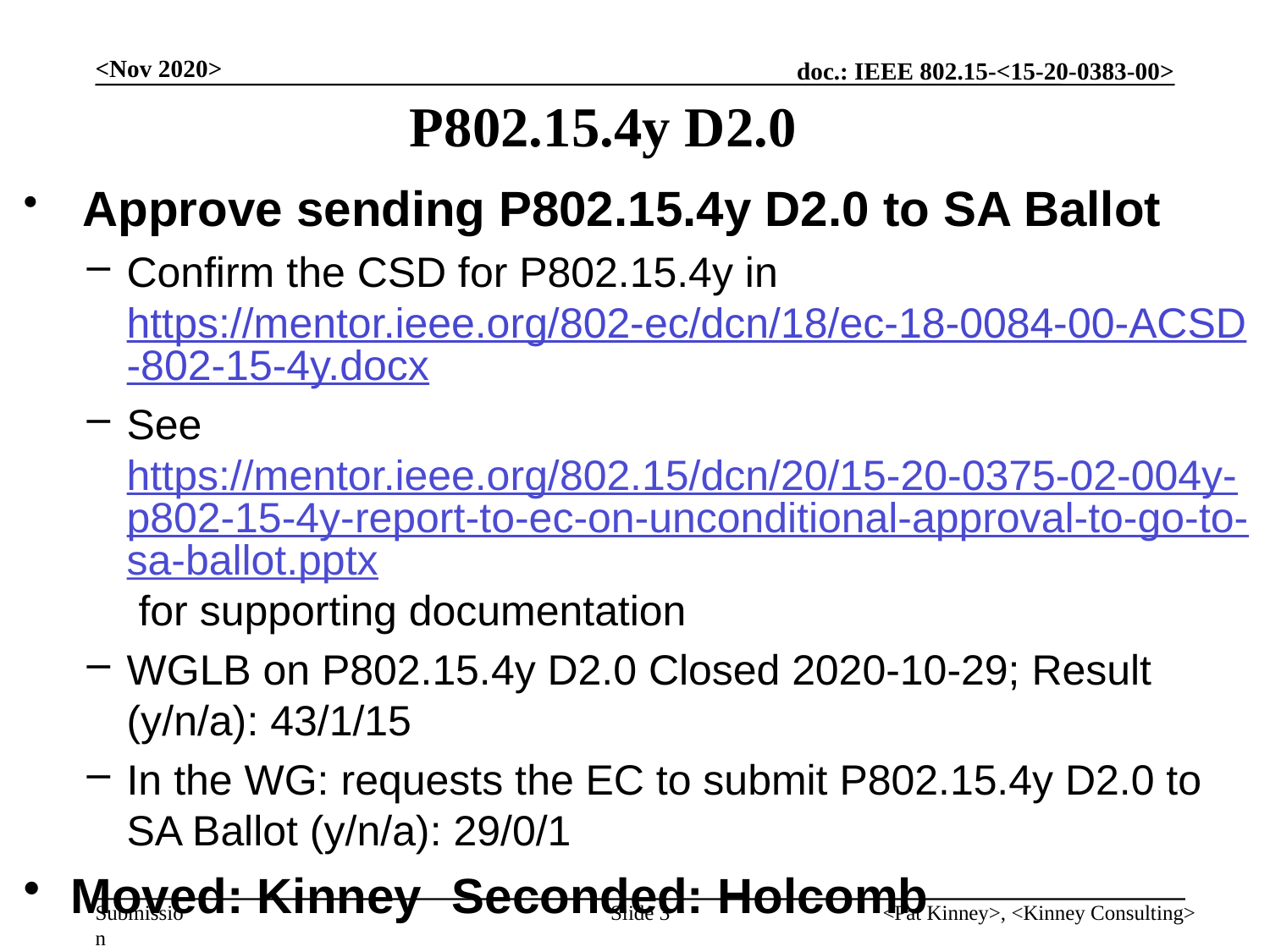

<Nov 2020>

# P802.15.4y D2.0
 Approve sending P802.15.4y D2.0 to SA Ballot
Confirm the CSD for P802.15.4y in https://mentor.ieee.org/802-ec/dcn/18/ec-18-0084-00-ACSD-802-15-4y.docx
See https://mentor.ieee.org/802.15/dcn/20/15-20-0375-02-004y-p802-15-4y-report-to-ec-on-unconditional-approval-to-go-to-sa-ballot.pptx for supporting documentation
WGLB on P802.15.4y D2.0 Closed 2020-10-29; Result (y/n/a): 43/1/15
In the WG: requests the EC to submit P802.15.4y D2.0 to SA Ballot (y/n/a): 29/0/1
Moved: Kinney	Seconded: Holcomb
Slide 3
<Pat Kinney>, <Kinney Consulting>